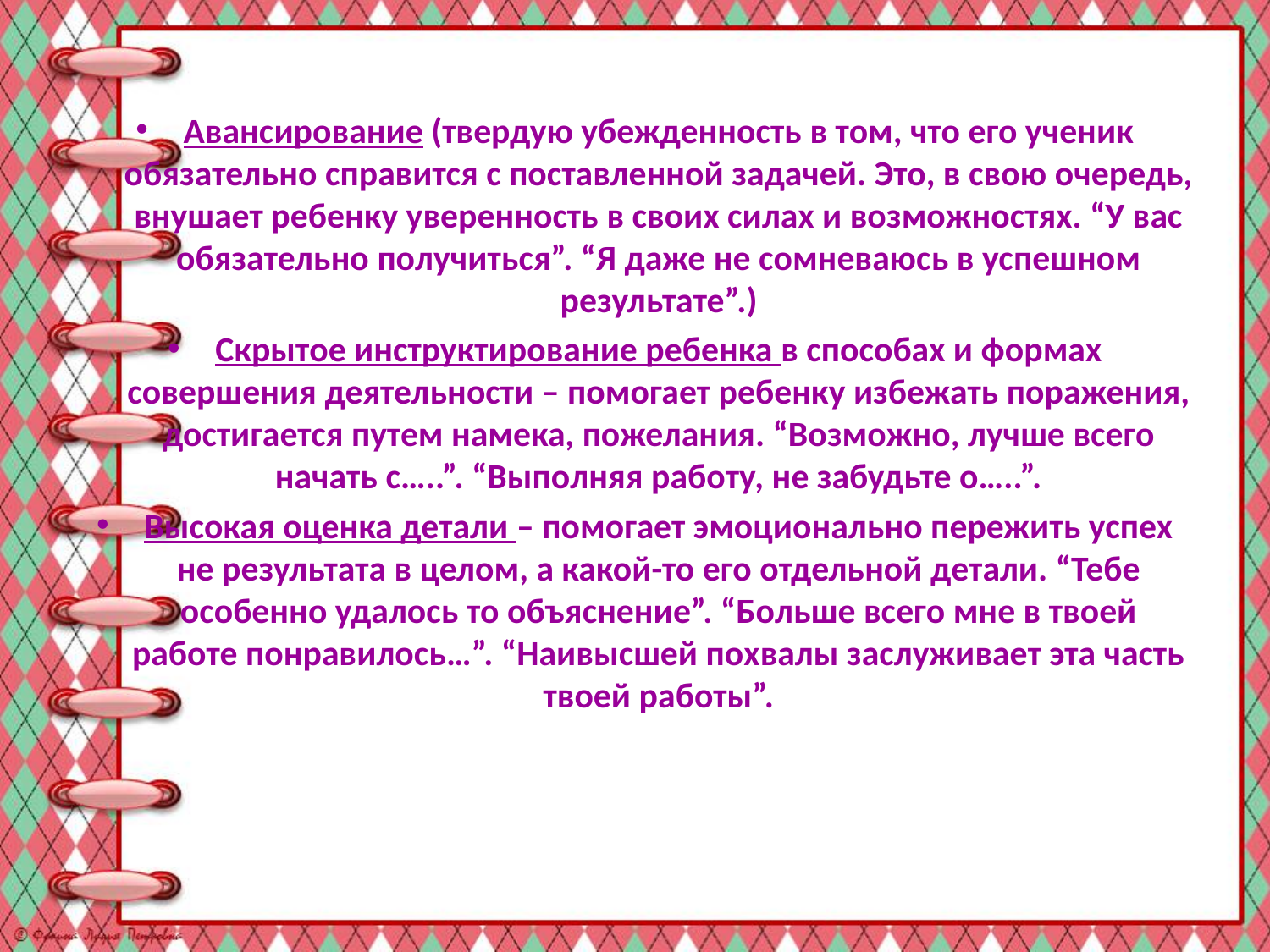

#
Авансирование (твердую убежденность в том, что его ученик обязательно справится с поставленной задачей. Это, в свою очередь, внушает ребенку уверенность в своих силах и возможностях. “У вас обязательно получиться”. “Я даже не сомневаюсь в успешном результате”.)
Скрытое инструктирование ребенка в способах и формах совершения деятельности – помогает ребенку избежать поражения, достигается путем намека, пожелания. “Возможно, лучше всего начать с…..”. “Выполняя работу, не забудьте о…..”.
Высокая оценка детали – помогает эмоционально пережить успех не результата в целом, а какой-то его отдельной детали. “Тебе особенно удалось то объяснение”. “Больше всего мне в твоей работе понравилось…”. “Наивысшей похвалы заслуживает эта часть твоей работы”.